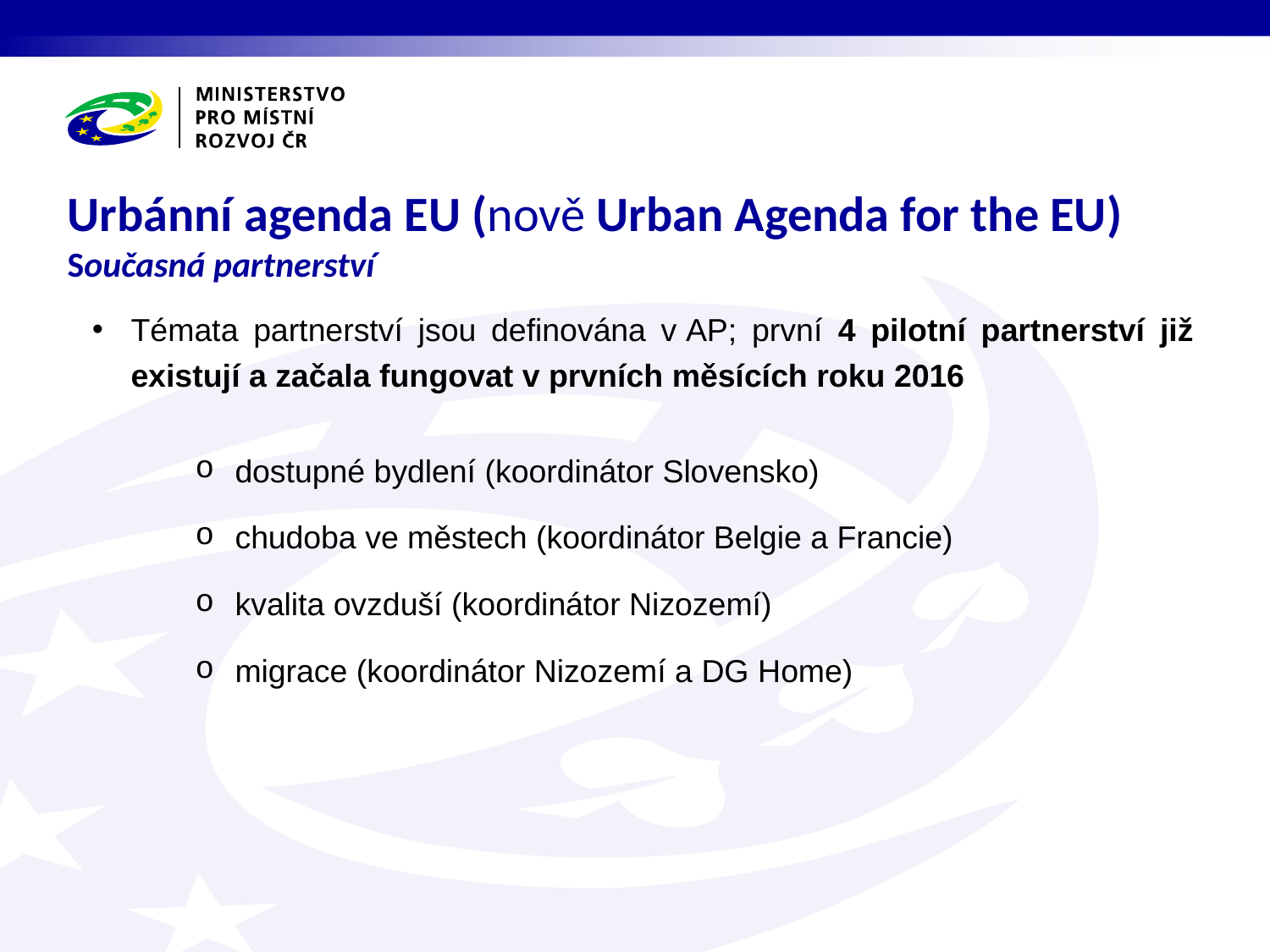

# Urbánní agenda EU (nově Urban Agenda for the EU) Současná partnerství
Témata partnerství jsou definována v AP; první 4 pilotní partnerství již existují a začala fungovat v prvních měsících roku 2016
dostupné bydlení (koordinátor Slovensko)
chudoba ve městech (koordinátor Belgie a Francie)
kvalita ovzduší (koordinátor Nizozemí)
migrace (koordinátor Nizozemí a DG Home)